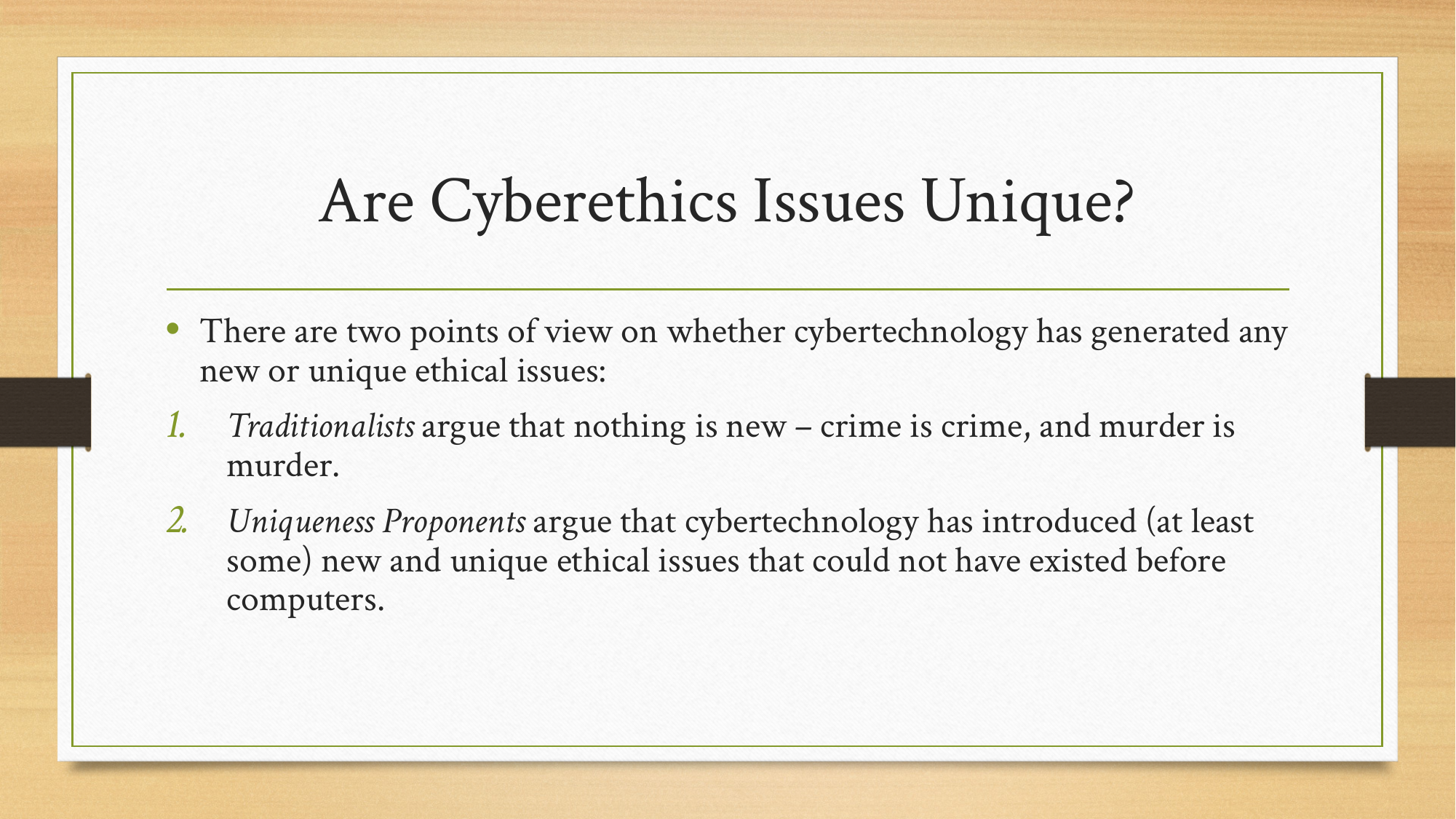

# Are Cyberethics Issues Unique?
There are two points of view on whether cybertechnology has generated any new or unique ethical issues:
Traditionalists argue that nothing is new – crime is crime, and murder is murder.
Uniqueness Proponents argue that cybertechnology has introduced (at least some) new and unique ethical issues that could not have existed before computers.